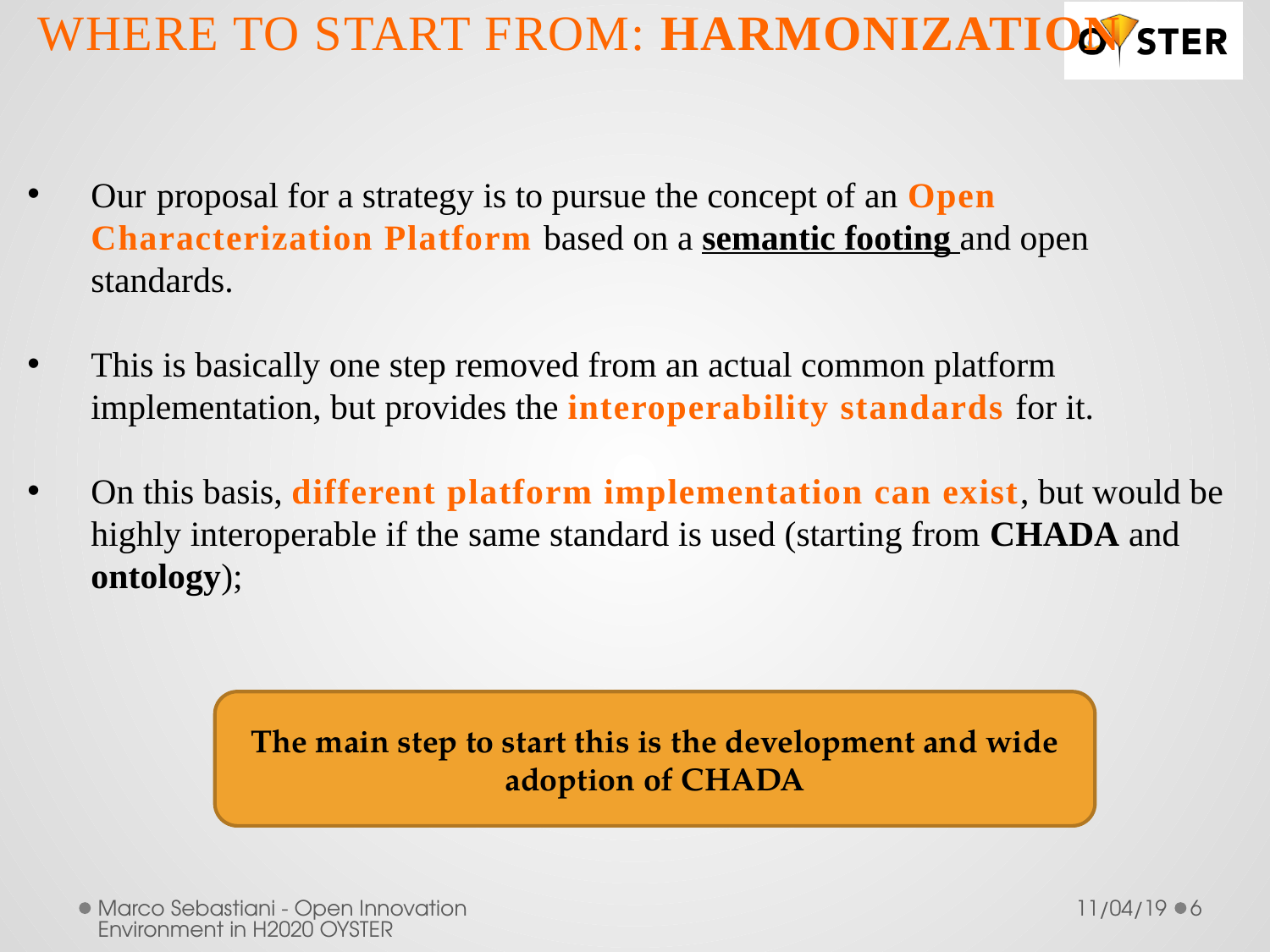

Where to start from: HARMONIZATION
Our proposal for a strategy is to pursue the concept of an Open Characterization Platform based on a semantic footing and open standards.

This is basically one step removed from an actual common platform implementation, but provides the interoperability standards for it.

On this basis, different platform implementation can exist, but would be highly interoperable if the same standard is used (starting from CHADA and ontology);

The main step to start this is the development and wide adoption of CHADA
Marco Sebastiani - Open Innovation Environment in H2020 OYSTER
11/04/19
6